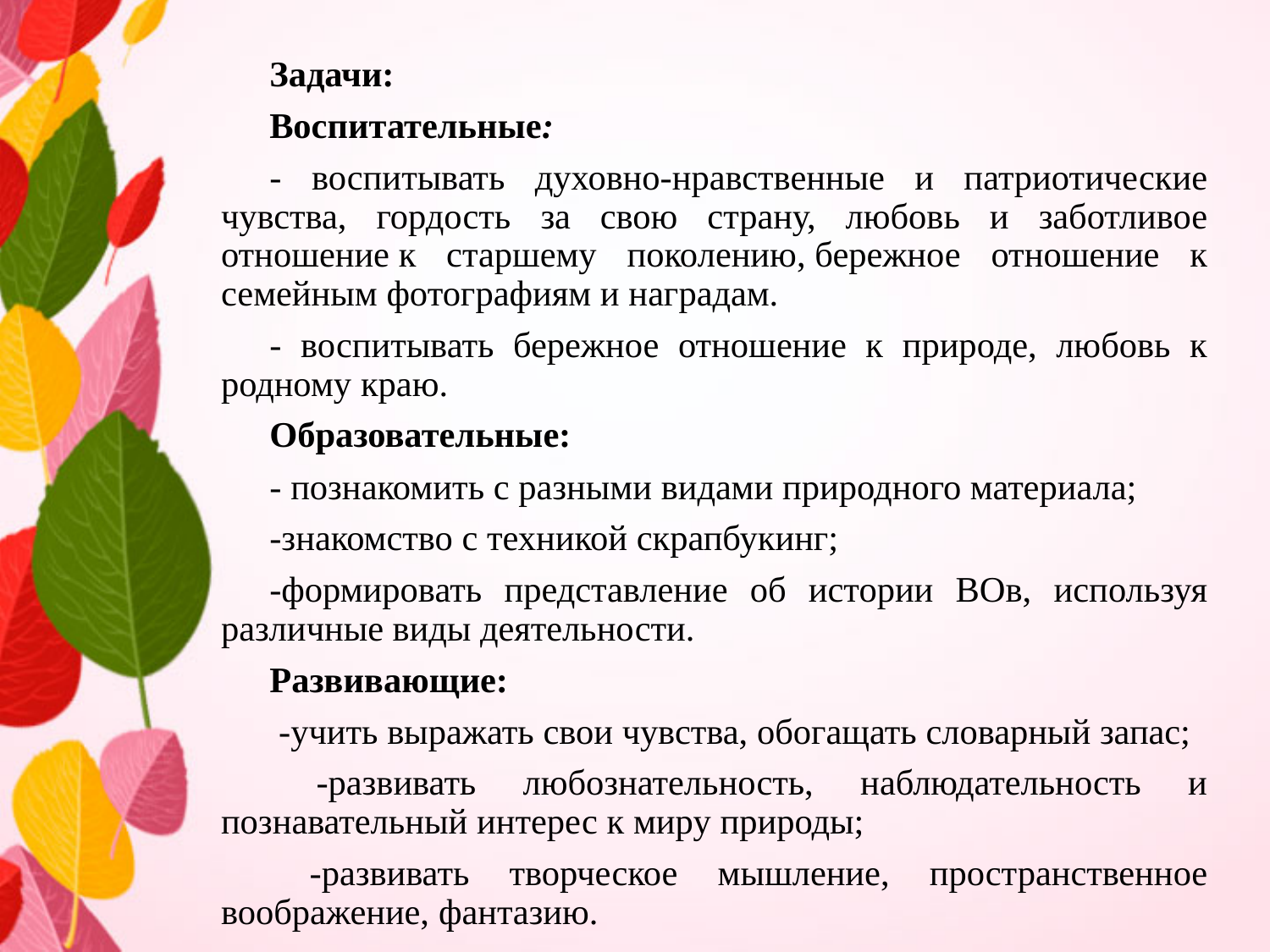

Задачи:
Воспитательные:
- воспитывать духовно-нравственные и патриотические чувства, гордость за свою страну, любовь и заботливое отношение к старшему поколению, бережное отношение к семейным фотографиям и наградам.
- воспитывать бережное отношение к природе, любовь к родному краю.
Образовательные:
- познакомить с разными видами природного материала;
-знакомство с техникой скрапбукинг;
-формировать представление об истории ВОв, используя различные виды деятельности.
Развивающие:
 -учить выражать свои чувства, обогащать словарный запас;
 -развивать любознательность, наблюдательность и познавательный интерес к миру природы;
 -развивать творческое мышление, пространственное воображение, фантазию.